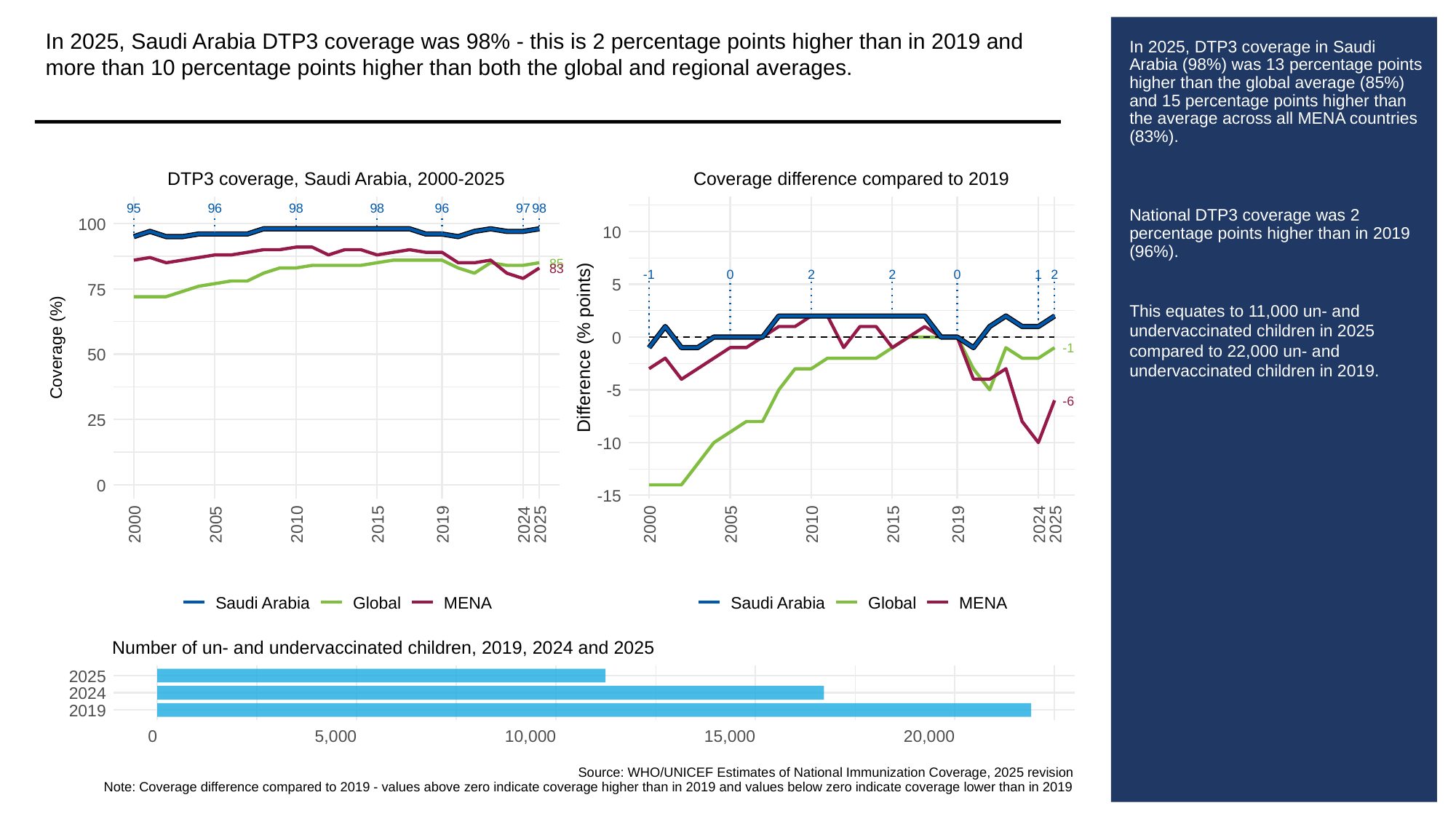

In 2025, Saudi Arabia DTP3 coverage was 98% - this is 2 percentage points higher than in 2019 and more than 10 percentage points higher than both the global and regional averages.
# In 2025, DTP3 coverage in Saudi Arabia (98%) was 13 percentage points higher than the global average (85%) and 15 percentage points higher than the average across all MENA countries (83%).

National DTP3 coverage was 2 percentage points higher than in 2019 (96%).

This equates to 11,000 un- and undervaccinated children in 2025 compared to 22,000 un- and undervaccinated children in 2019.

DTP3 coverage, Saudi Arabia, 2000-2025
Coverage difference compared to 2019

95
96
98
98
96
97
98

100

10

85

83
-1
0
2
2
0
1
2

5
75

0

Difference (% points)
Coverage (%)
-1
50

-5

-6
25

-10

0

-15

2000
2005
2010
2015
2019
2024
2025
2000
2005
2010
2015
2019
2024
2025
Saudi Arabia
Global
MENA
Saudi Arabia
Global
MENA

Number of un- and undervaccinated children, 2019, 2024 and 2025

2025

2024

2019

0
5,000
10,000
15,000
20,000
Source: WHO/UNICEF Estimates of National Immunization Coverage, 2025 revision
Note: Coverage difference compared to 2019 - values above zero indicate coverage higher than in 2019 and values below zero indicate coverage lower than in 2019